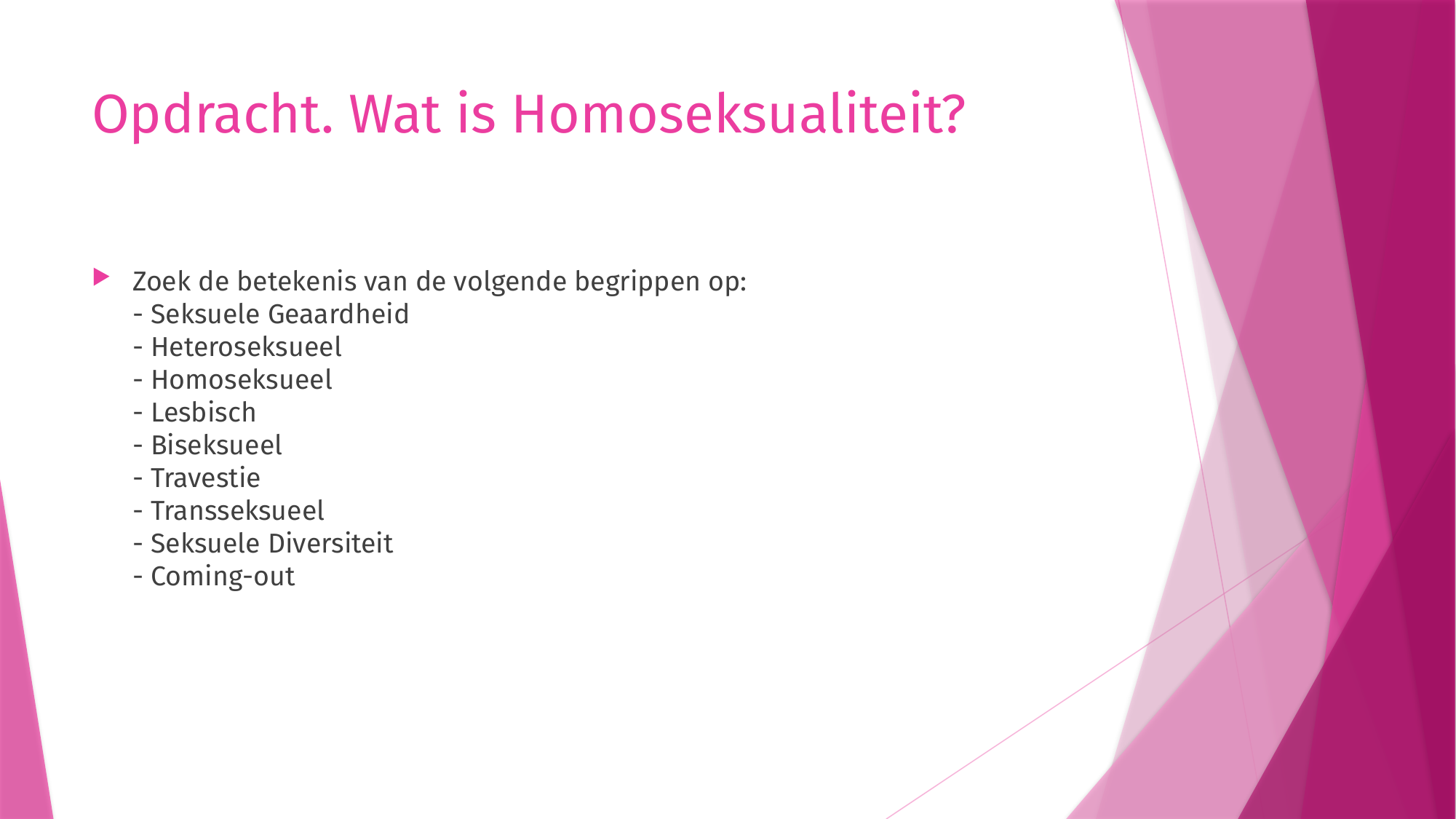

# Opdracht. Wat is Homoseksualiteit?
Zoek de betekenis van de volgende begrippen op:
- Seksuele Geaardheid
- Heteroseksueel
- Homoseksueel
- Lesbisch
- Biseksueel
- Travestie
- Transseksueel
- Seksuele Diversiteit
- Coming-out